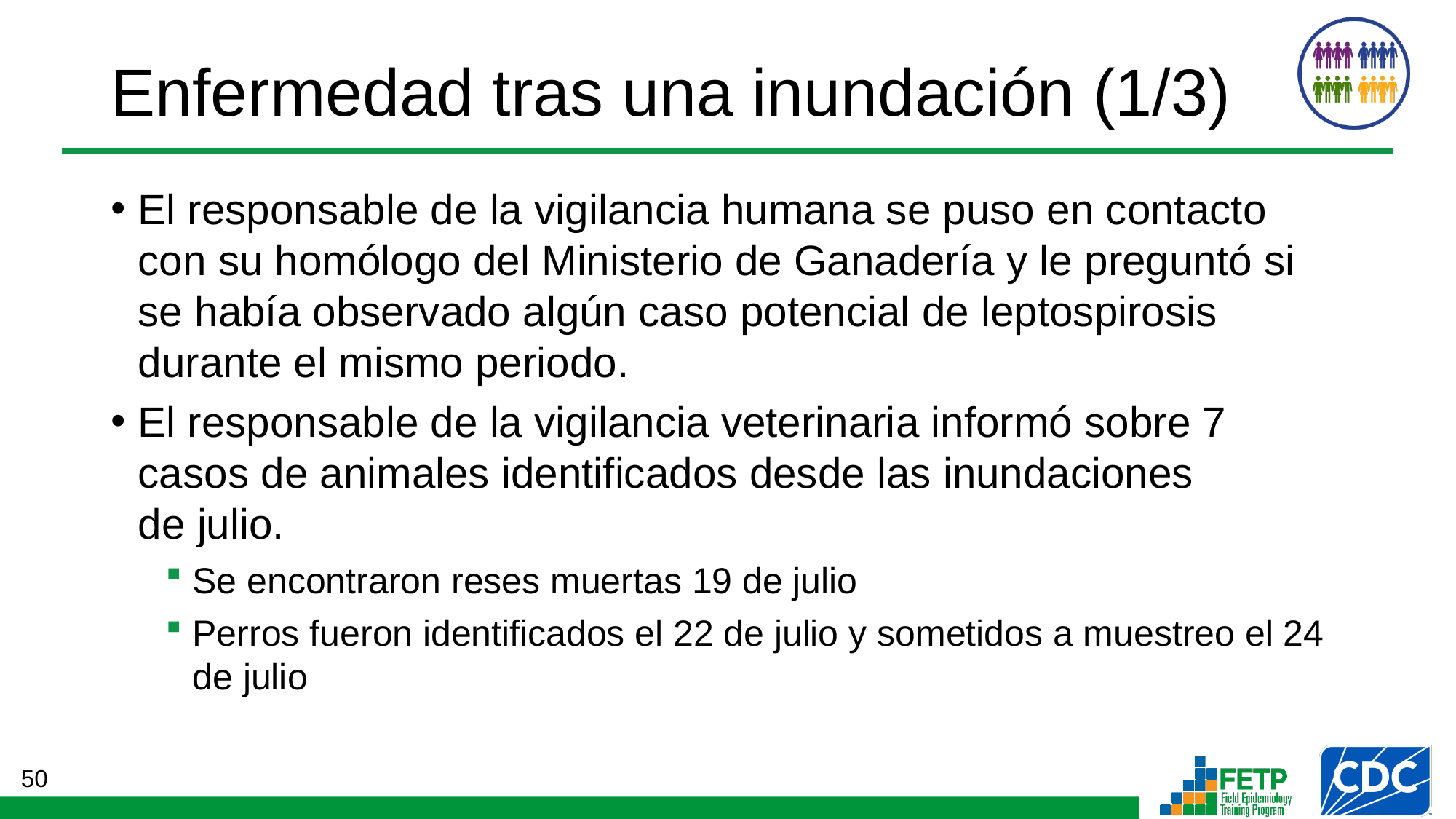

# Enfermedad tras una inundación (1/3)
El responsable de la vigilancia humana se puso en contacto con su homólogo del Ministerio de Ganadería y le preguntó si se había observado algún caso potencial de leptospirosis durante el mismo periodo.
El responsable de la vigilancia veterinaria informó sobre 7 casos de animales identificados desde las inundaciones
de julio.
Se encontraron reses muertas 19 de julio
Perros fueron identificados el 22 de julio y sometidos a muestreo el 24 de julio